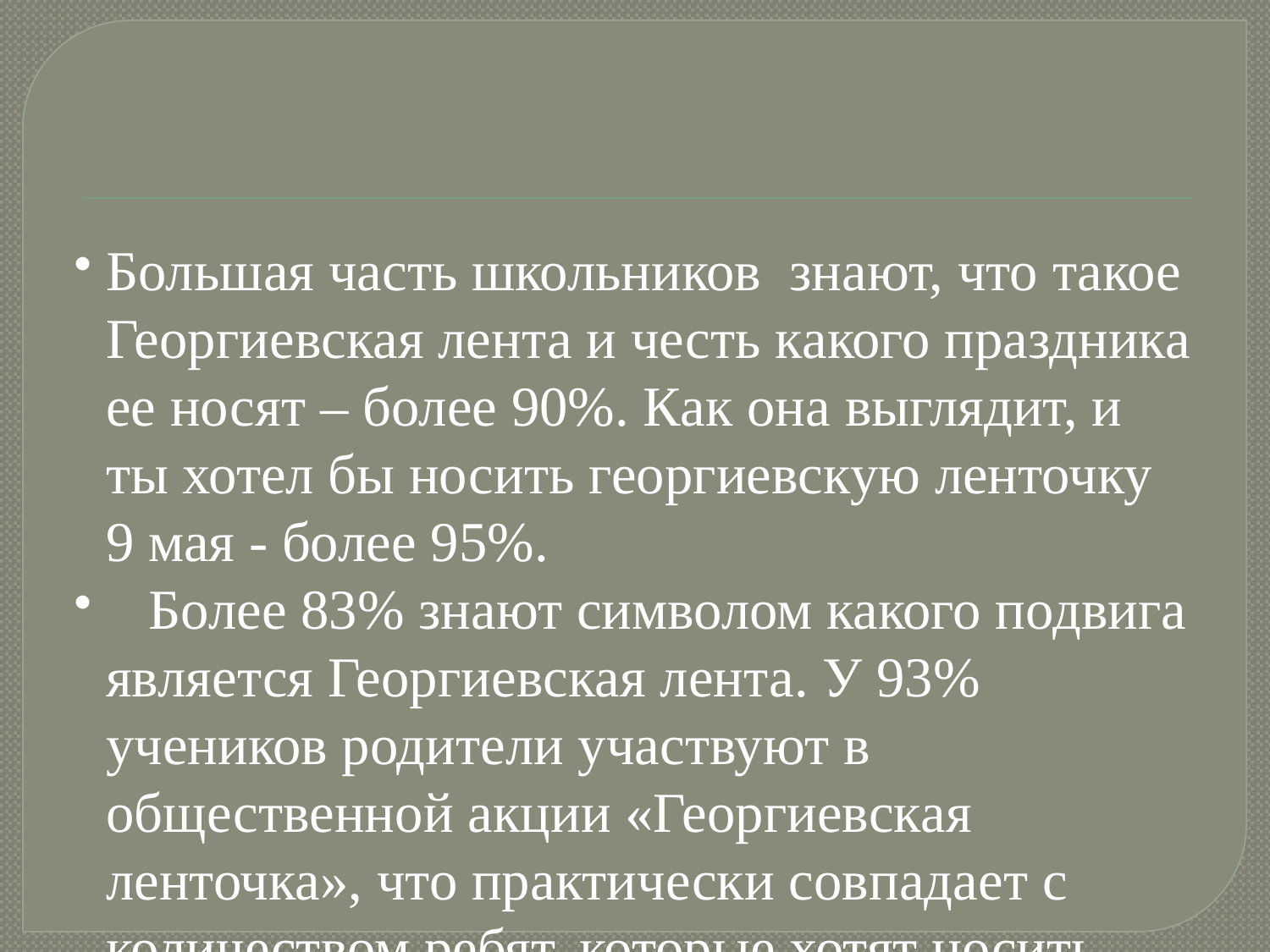

Большая часть школьников  знают, что такое Георгиевская лента и честь какого праздника ее носят – более 90%. Как она выглядит, и ты хотел бы носить георгиевскую ленточку 9 мая - более 95%.
   Более 83% знают символом какого подвига является Георгиевская лента. У 93% учеников родители участвуют в общественной акции «Георгиевская ленточка», что практически совпадает с количеством ребят, которые хотят носить ленточку, это свидетельствует о связи поколений, о продлении памяти о Великой Отечественной войне.
   Также большинство опрошенных знают, как правильно носить Георгиевскую ленту - 88%. Есть среди учащихся небольшой процент, которые не правильно её носят или не знают, как правильно это делать – 15% опрошенных.
   Самый большой процент ошибочных ответов в вопросе можно ли купить ленточку, 74% ответили, да можно, что категорически не соответствует правилам проведение акции «Георгиевская ленточка».